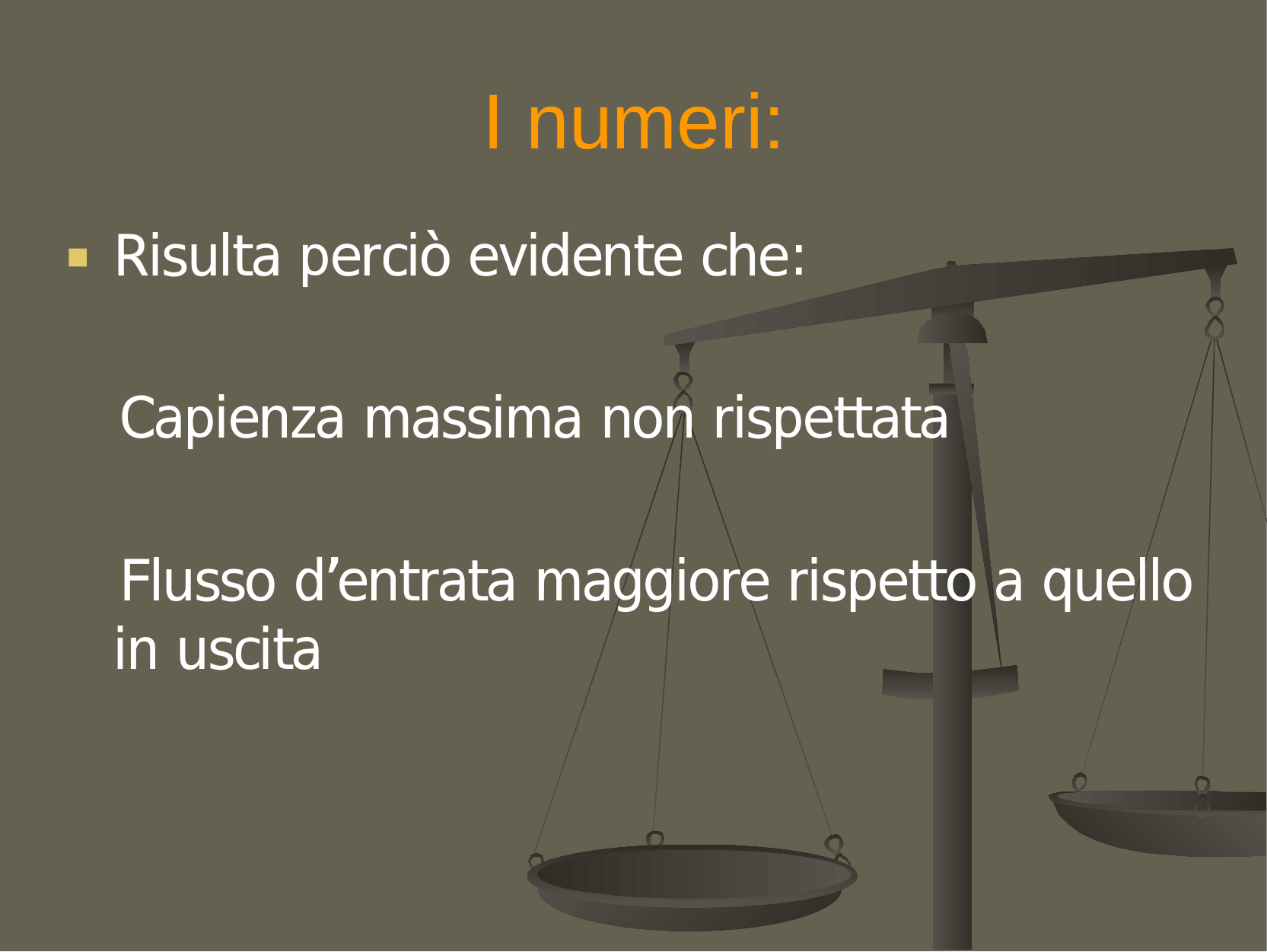

# I numeri:
Risulta perciò evidente che:

   Capienza massima non rispettata

   Flusso d’entrata maggiore rispetto a quello in uscita